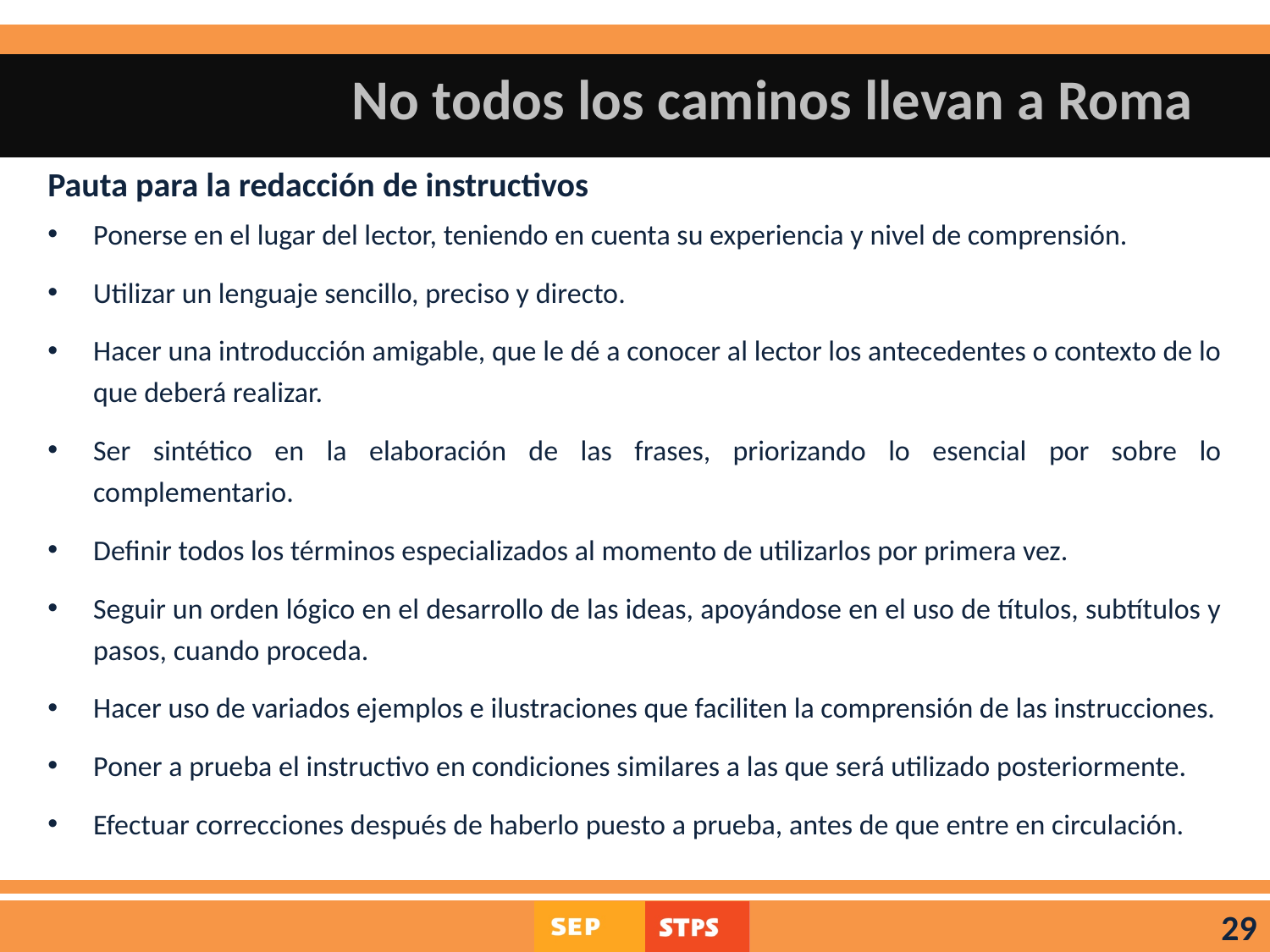

# No todos los caminos llevan a Roma
Pauta para la redacción de instructivos
Ponerse en el lugar del lector, teniendo en cuenta su experiencia y nivel de comprensión.

Utilizar un lenguaje sencillo, preciso y directo.

Hacer una introducción amigable, que le dé a conocer al lector los antecedentes o contexto de lo que deberá realizar.

Ser sintético en la elaboración de las frases, priorizando lo esencial por sobre lo complementario.

Definir todos los términos especializados al momento de utilizarlos por primera vez.

Seguir un orden lógico en el desarrollo de las ideas, apoyándose en el uso de títulos, subtítulos y pasos, cuando proceda.

Hacer uso de variados ejemplos e ilustraciones que faciliten la comprensión de las instrucciones.

Poner a prueba el instructivo en condiciones similares a las que será utilizado posteriormente.

Efectuar correcciones después de haberlo puesto a prueba, antes de que entre en circulación.
29